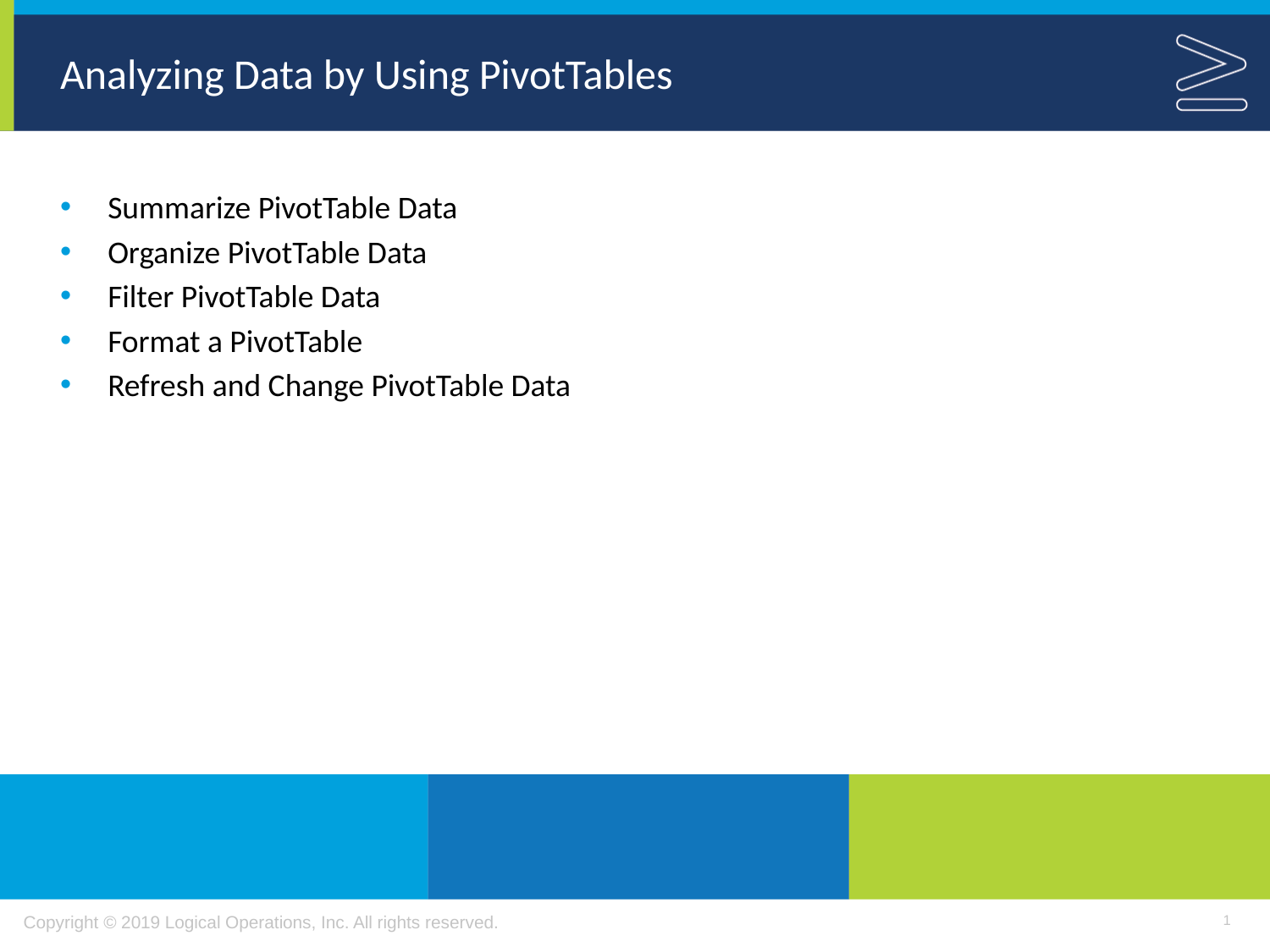

# Analyzing Data by Using PivotTables
Summarize PivotTable Data
Organize PivotTable Data
Filter PivotTable Data
Format a PivotTable
Refresh and Change PivotTable Data
1